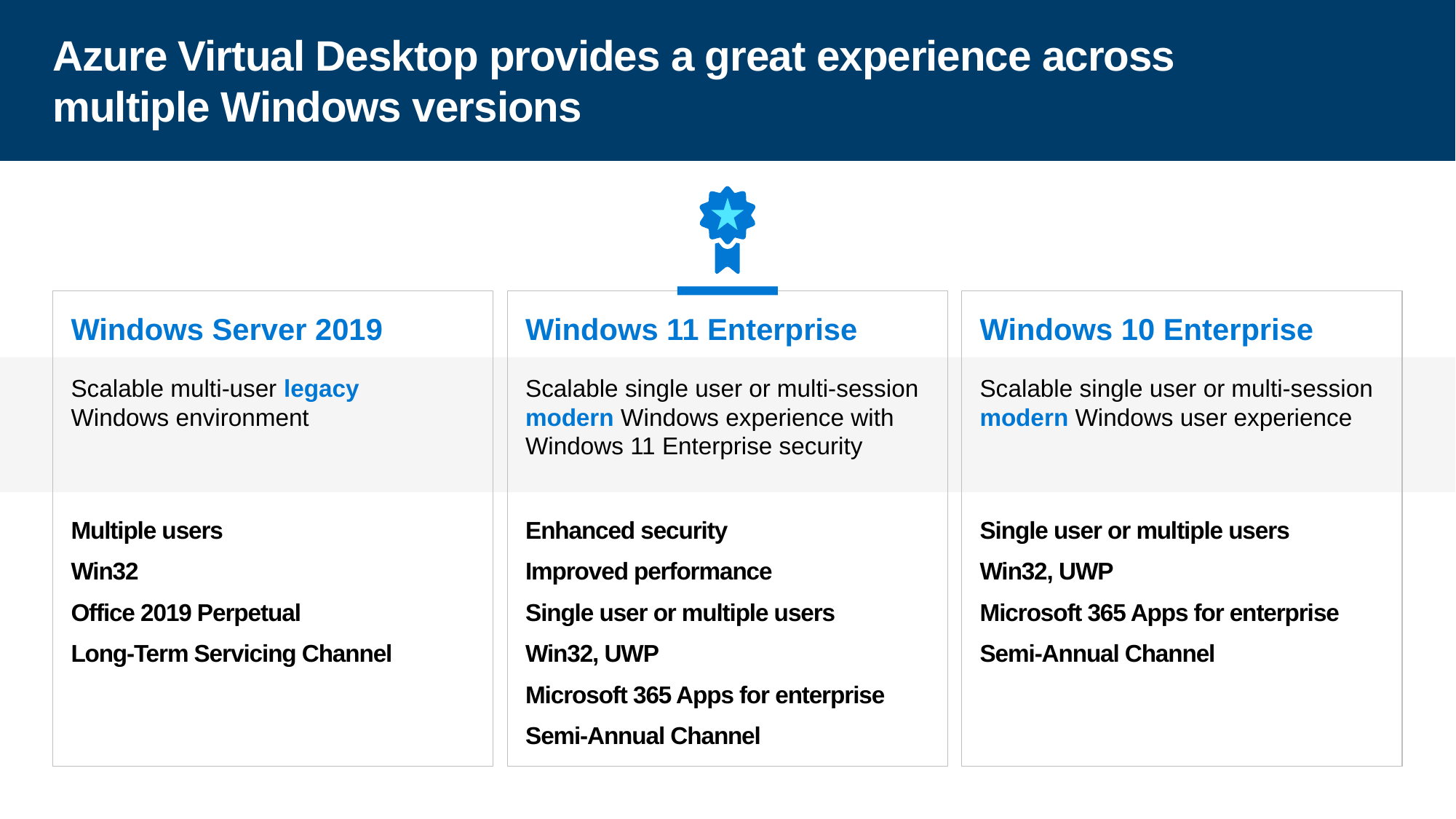

Azure Virtual Desktop provides a great experience across multiple Windows versions

Windows 11 Enterprise
Windows 10 Enterprise
Windows Server 2019

Scalable multi-user legacy
Windows environment
Scalable single user or multi-session modern Windows experience with Windows 11 Enterprise security
Scalable single user or multi-session modern Windows user experience
Enhanced security
Improved performance
Single user or multiple users
Win32, UWP
Microsoft 365 Apps for enterprise
Semi-Annual Channel
Single user or multiple users
Win32, UWP
Microsoft 365 Apps for enterprise
Semi-Annual Channel
Multiple users
Win32
Office 2019 Perpetual
Long-Term Servicing Channel